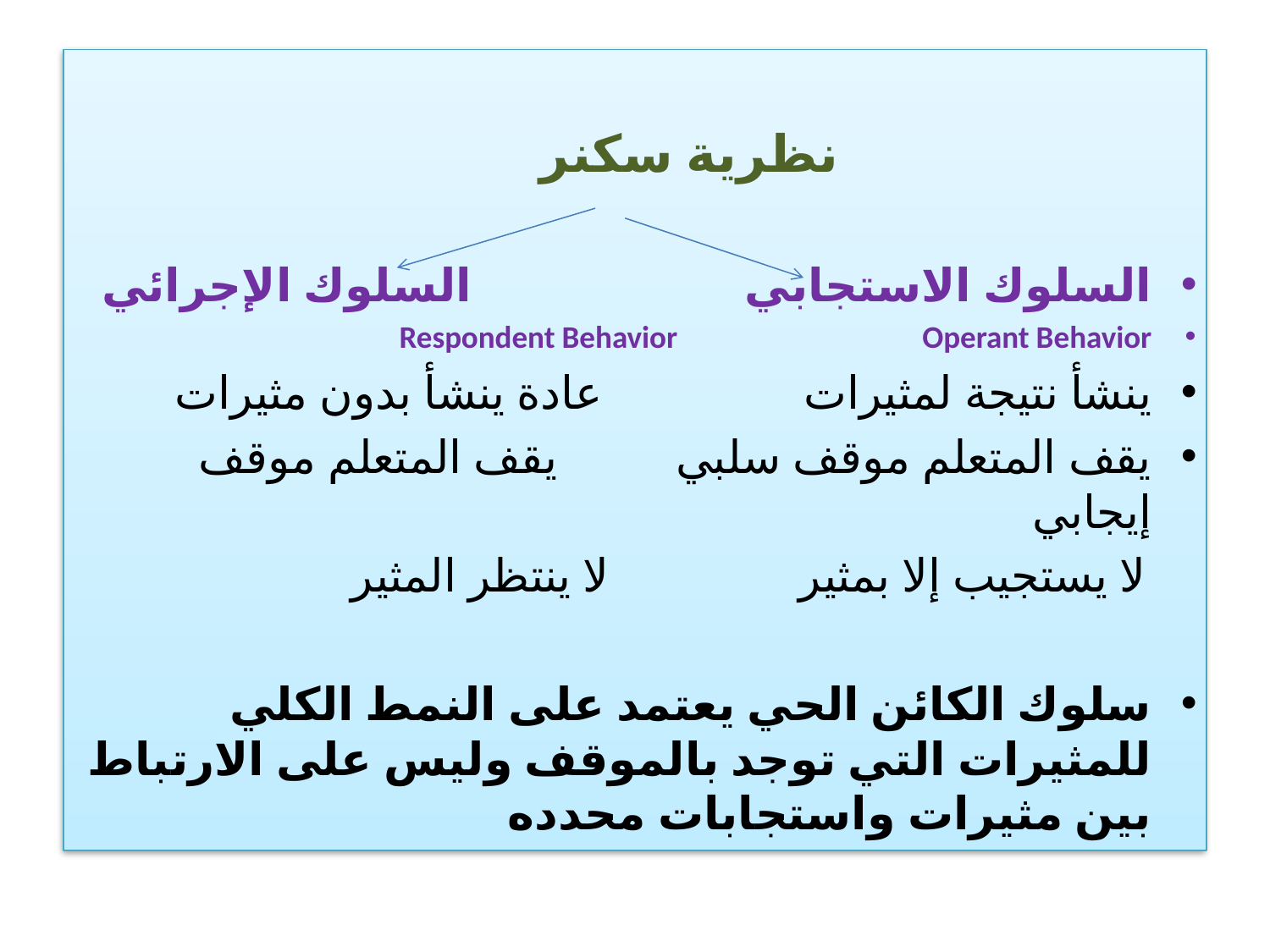

نظرية سكنر

السلوك الاستجابي                       السلوك الإجرائي
Respondent Behavior                                   Operant Behavior
ينشأ نتيجة لمثيرات                 عادة ينشأ بدون مثيرات
يقف المتعلم موقف سلبي          يقف المتعلم موقف إيجابي
    لا يستجيب إلا بمثير                لا ينتظر المثير

سلوك الكائن الحي يعتمد على النمط الكلي للمثيرات التي توجد بالموقف وليس على الارتباط بين مثيرات واستجابات محدده